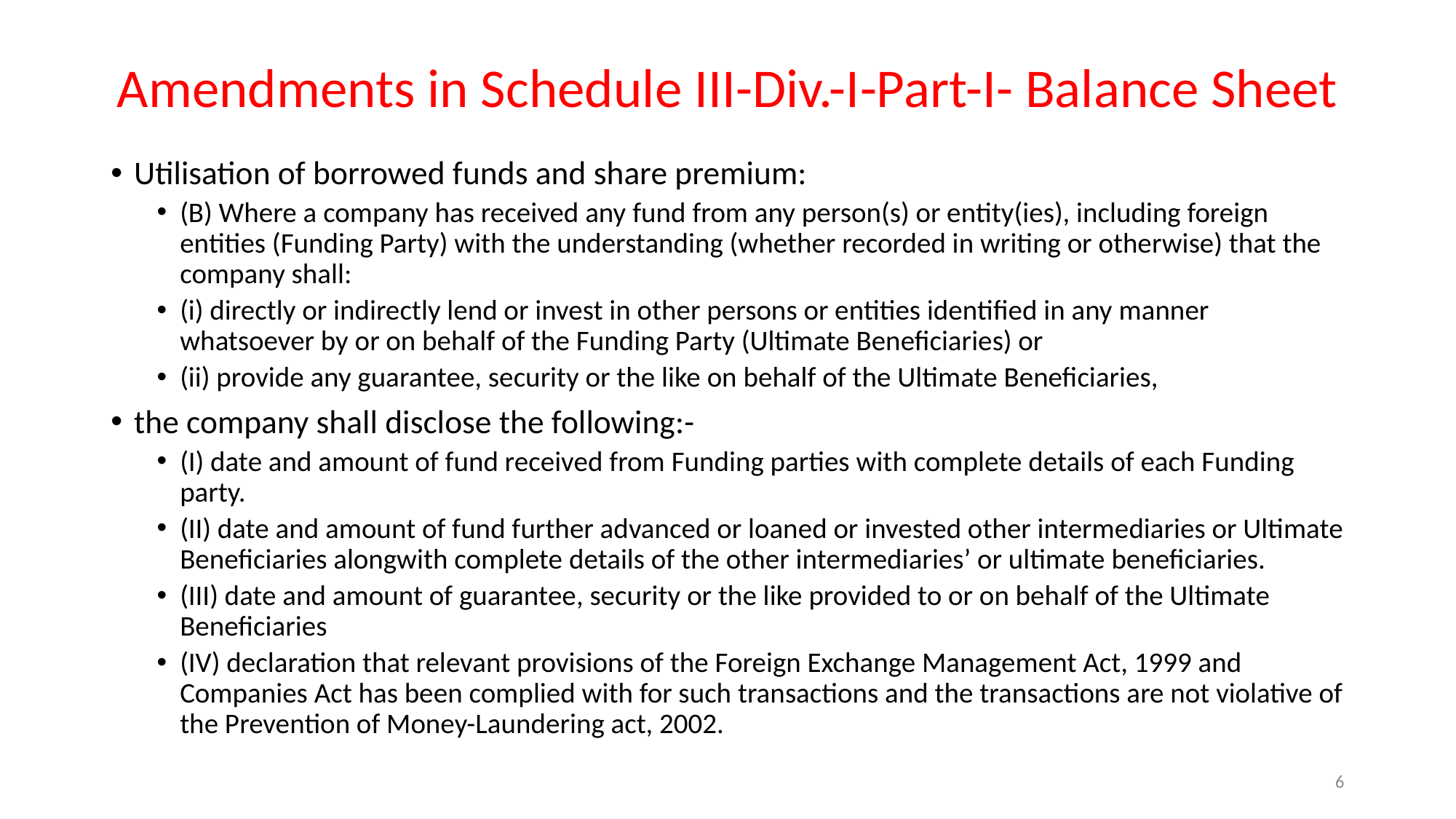

# Amendments in Schedule III-Div.-I-Part-I- Balance Sheet
Utilisation of borrowed funds and share premium:
(B) Where a company has received any fund from any person(s) or entity(ies), including foreign entities (Funding Party) with the understanding (whether recorded in writing or otherwise) that the company shall:
(i) directly or indirectly lend or invest in other persons or entities identified in any manner whatsoever by or on behalf of the Funding Party (Ultimate Beneficiaries) or
(ii) provide any guarantee, security or the like on behalf of the Ultimate Beneficiaries,
the company shall disclose the following:-
(I) date and amount of fund received from Funding parties with complete details of each Funding party.
(II) date and amount of fund further advanced or loaned or invested other intermediaries or Ultimate Beneficiaries alongwith complete details of the other intermediaries’ or ultimate beneficiaries.
(III) date and amount of guarantee, security or the like provided to or on behalf of the Ultimate Beneficiaries
(IV) declaration that relevant provisions of the Foreign Exchange Management Act, 1999 and Companies Act has been complied with for such transactions and the transactions are not violative of the Prevention of Money-Laundering act, 2002.

6